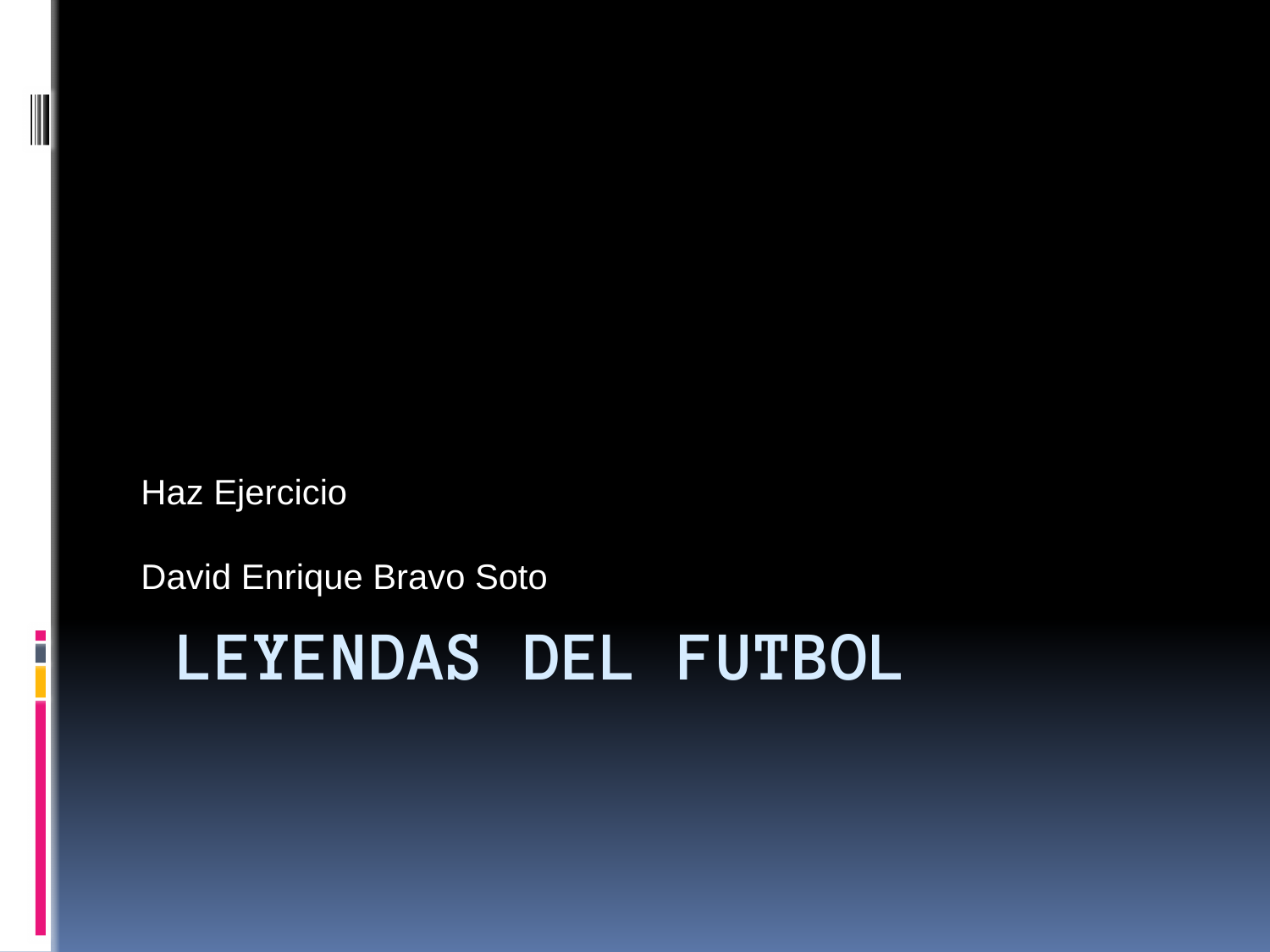

Haz Ejercicio

David Enrique Bravo Soto
# Leyendas Del Futbol